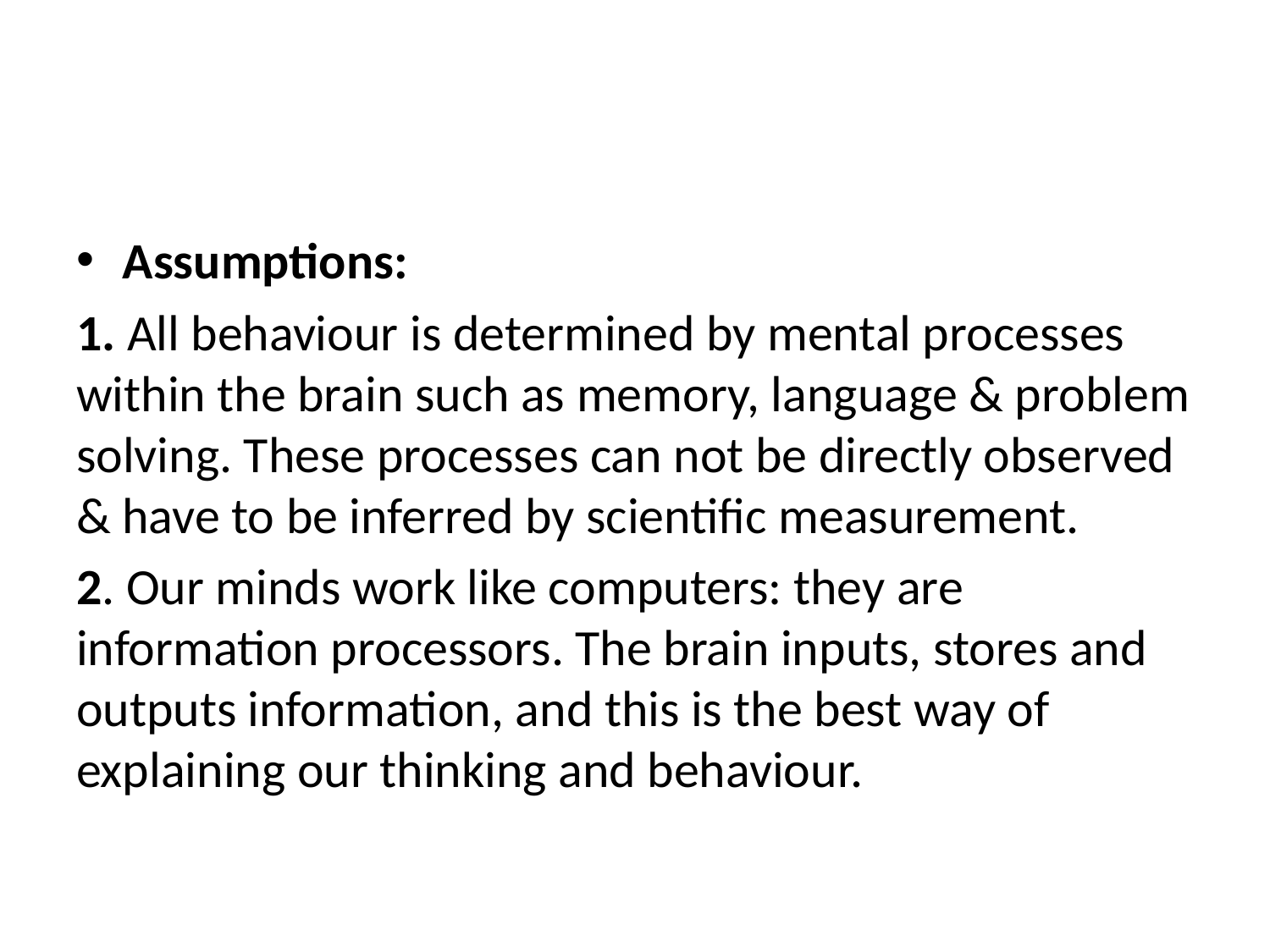

#
Assumptions:
1. All behaviour is determined by mental processes within the brain such as memory, language & problem solving. These processes can not be directly observed & have to be inferred by scientific measurement.
2. Our minds work like computers: they are information processors. The brain inputs, stores and outputs information, and this is the best way of explaining our thinking and behaviour.